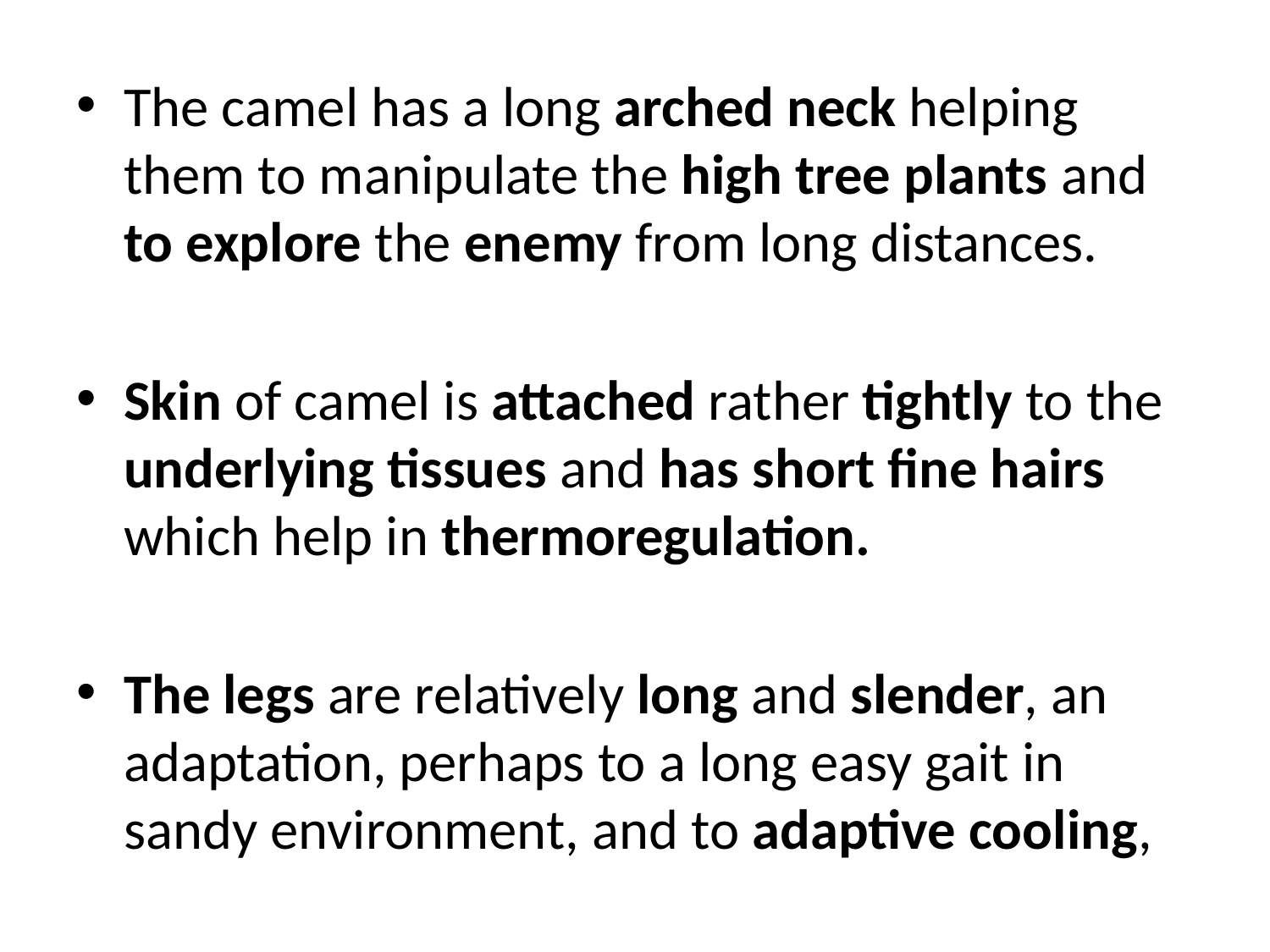

The camel has a long arched neck helping them to manipulate the high tree plants and to explore the enemy from long distances.

Skin of camel is attached rather tightly to the underlying tissues and has short fine hairs which help in thermoregulation.

The legs are relatively long and slender, an adaptation, perhaps to a long easy gait in sandy environment, and to adaptive cooling,